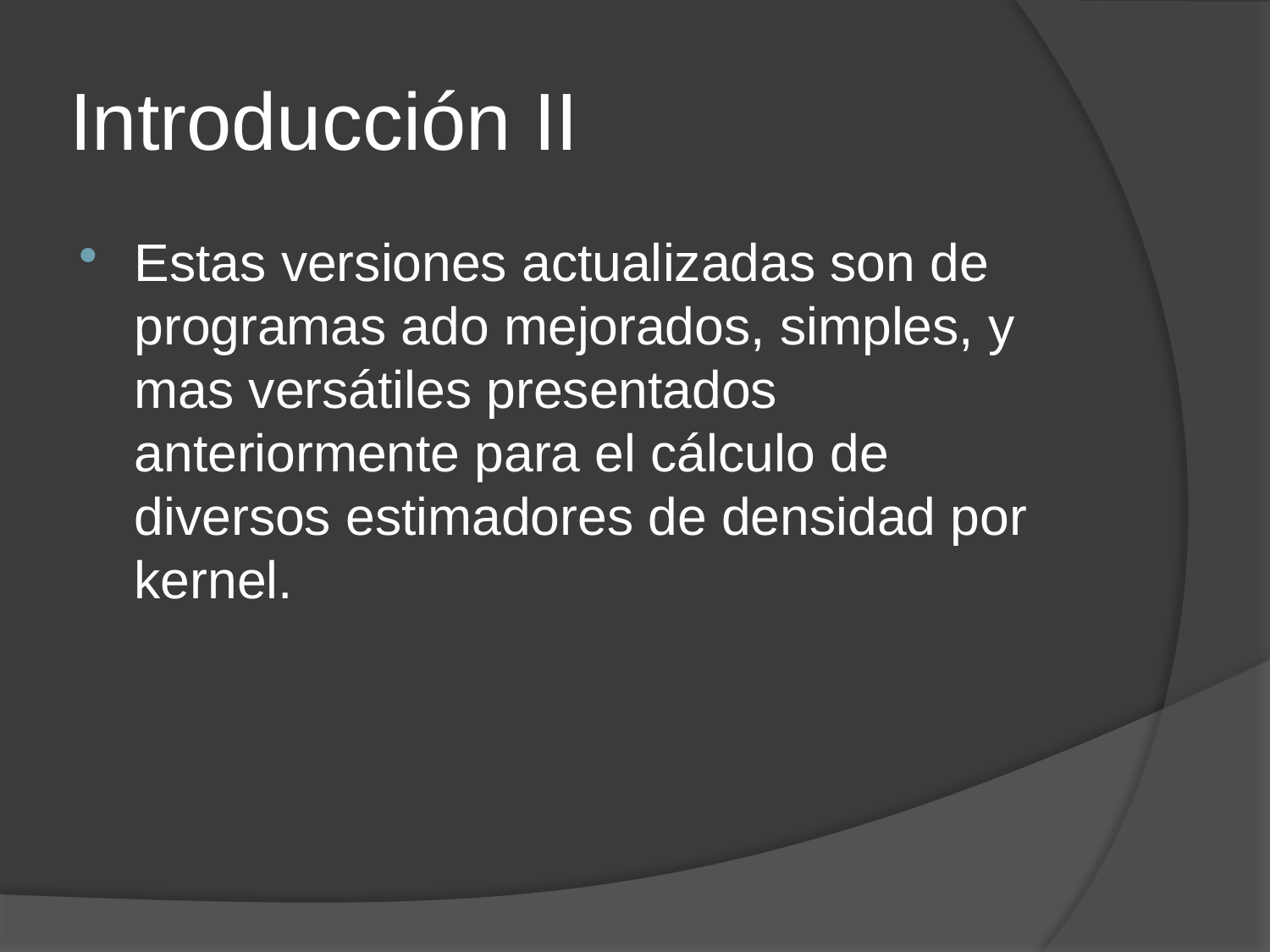

# Introducción II
Estas versiones actualizadas son de programas ado mejorados, simples, y mas versátiles presentados anteriormente para el cálculo de diversos estimadores de densidad por kernel.